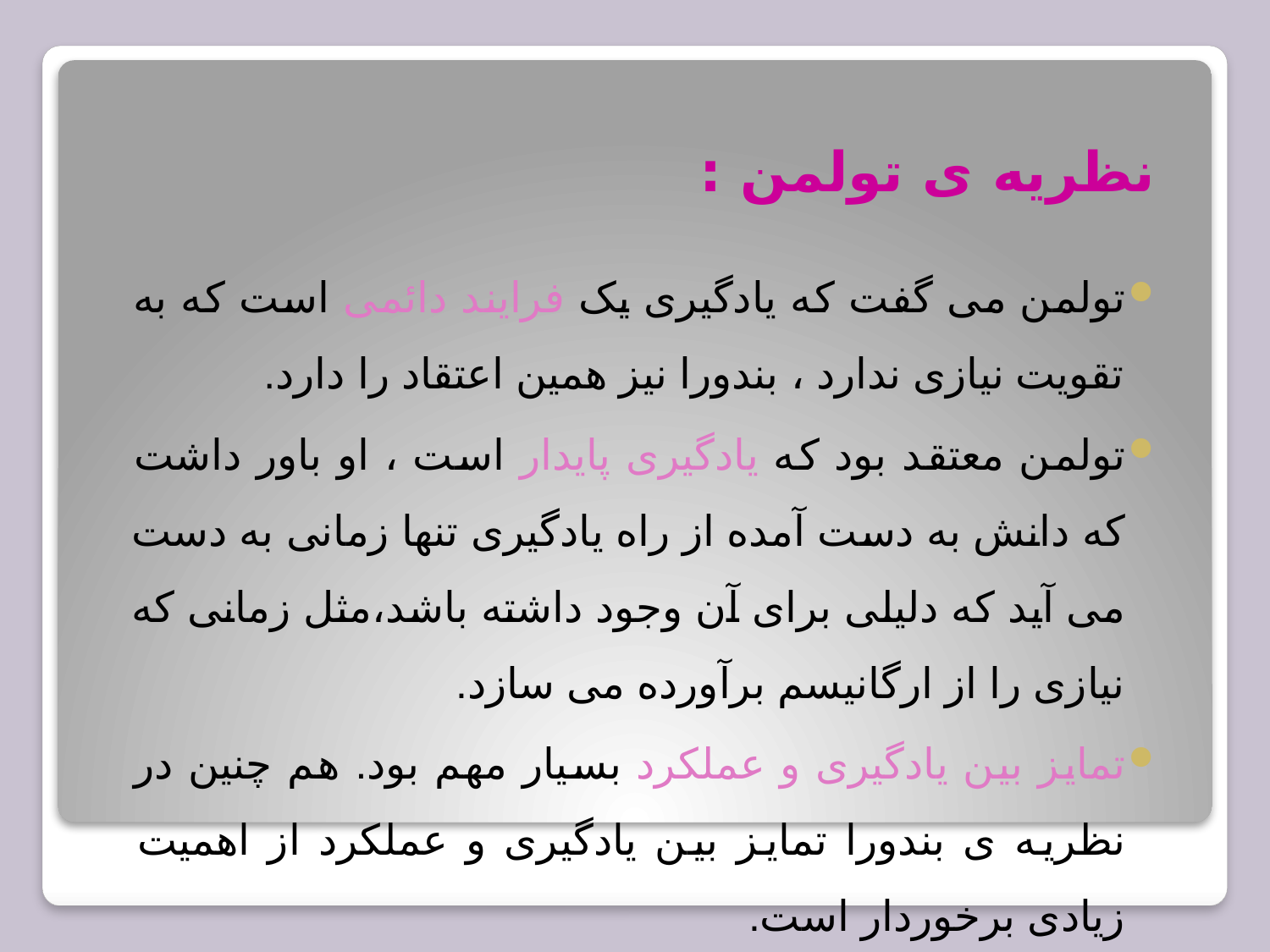

# نظریه ی تولمن :
تولمن می گفت که یادگیری یک فرایند دائمی است که به تقویت نیازی ندارد ، بندورا نیز همین اعتقاد را دارد.
تولمن معتقد بود که یادگیری پایدار است ، او باور داشت که دانش به دست آمده از راه یادگیری تنها زمانی به دست می آید که دلیلی برای آن وجود داشته باشد،مثل زمانی که نیازی را از ارگانیسم برآورده می سازد.
تمایز بین یادگیری و عملکرد بسیار مهم بود. هم چنین در نظریه ی بندورا تمایز بین یادگیری و عملکرد از اهمیت زیادی برخوردار است.